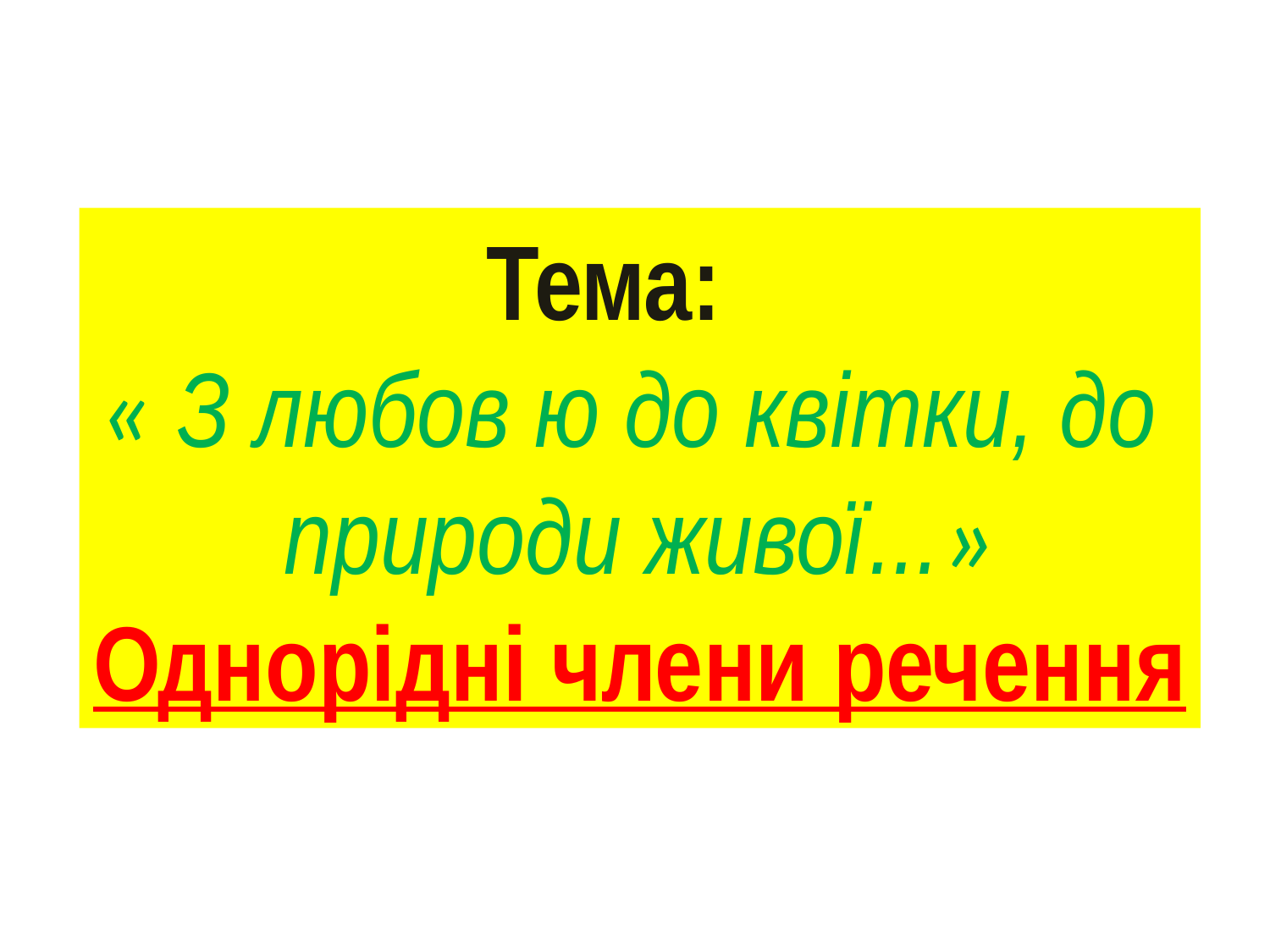

Тема:
« З любов ю до квітки, до  природи живої...»
Однорідні члени речення